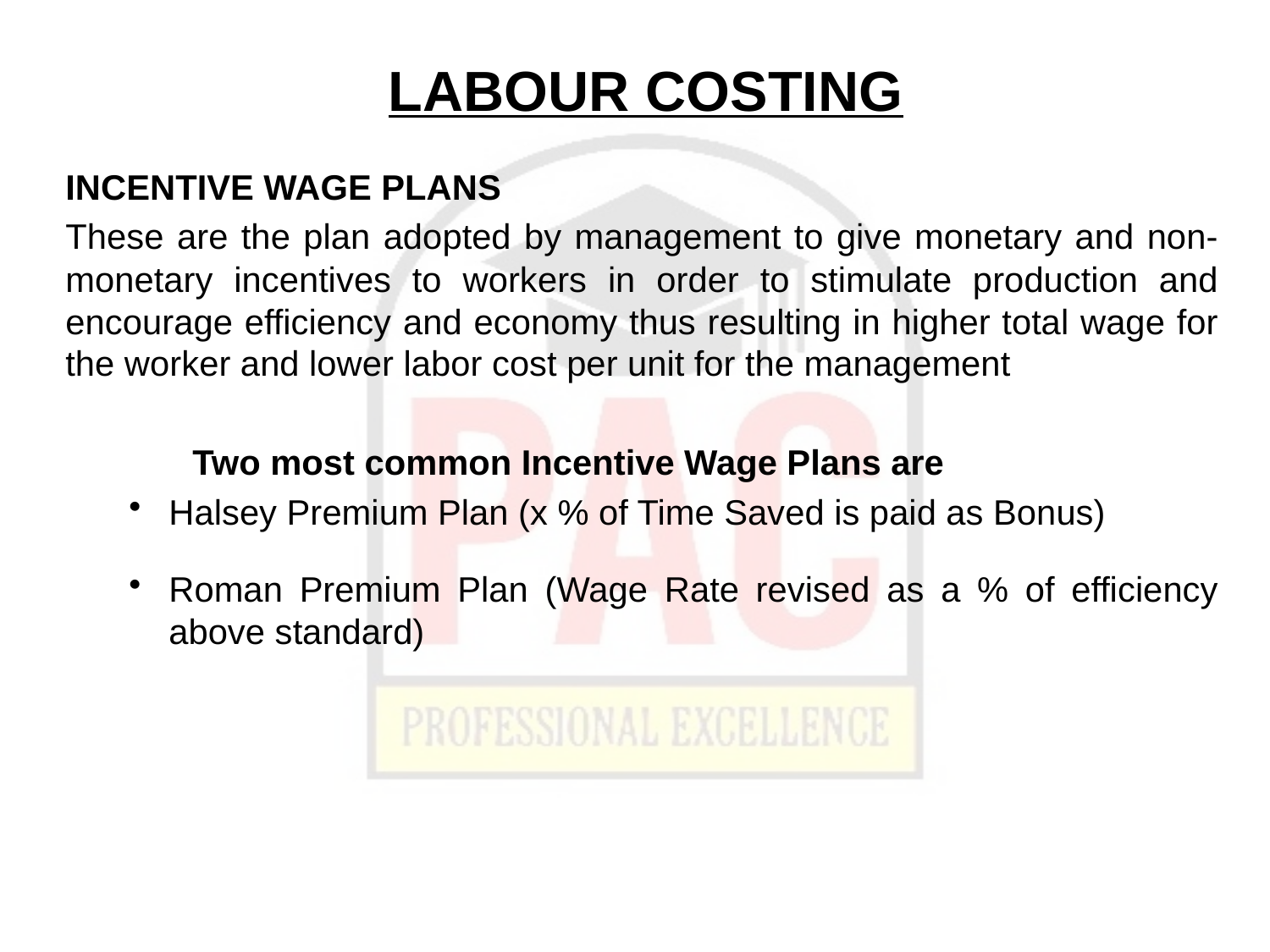

# LABOUR COSTING
INCENTIVE WAGE PLANS
These are the plan adopted by management to give monetary and non-monetary incentives to workers in order to stimulate production and encourage efficiency and economy thus resulting in higher total wage for the worker and lower labor cost per unit for the management

	Two most common Incentive Wage Plans are
Halsey Premium Plan (x % of Time Saved is paid as Bonus)

Roman Premium Plan (Wage Rate revised as a % of efficiency above standard)